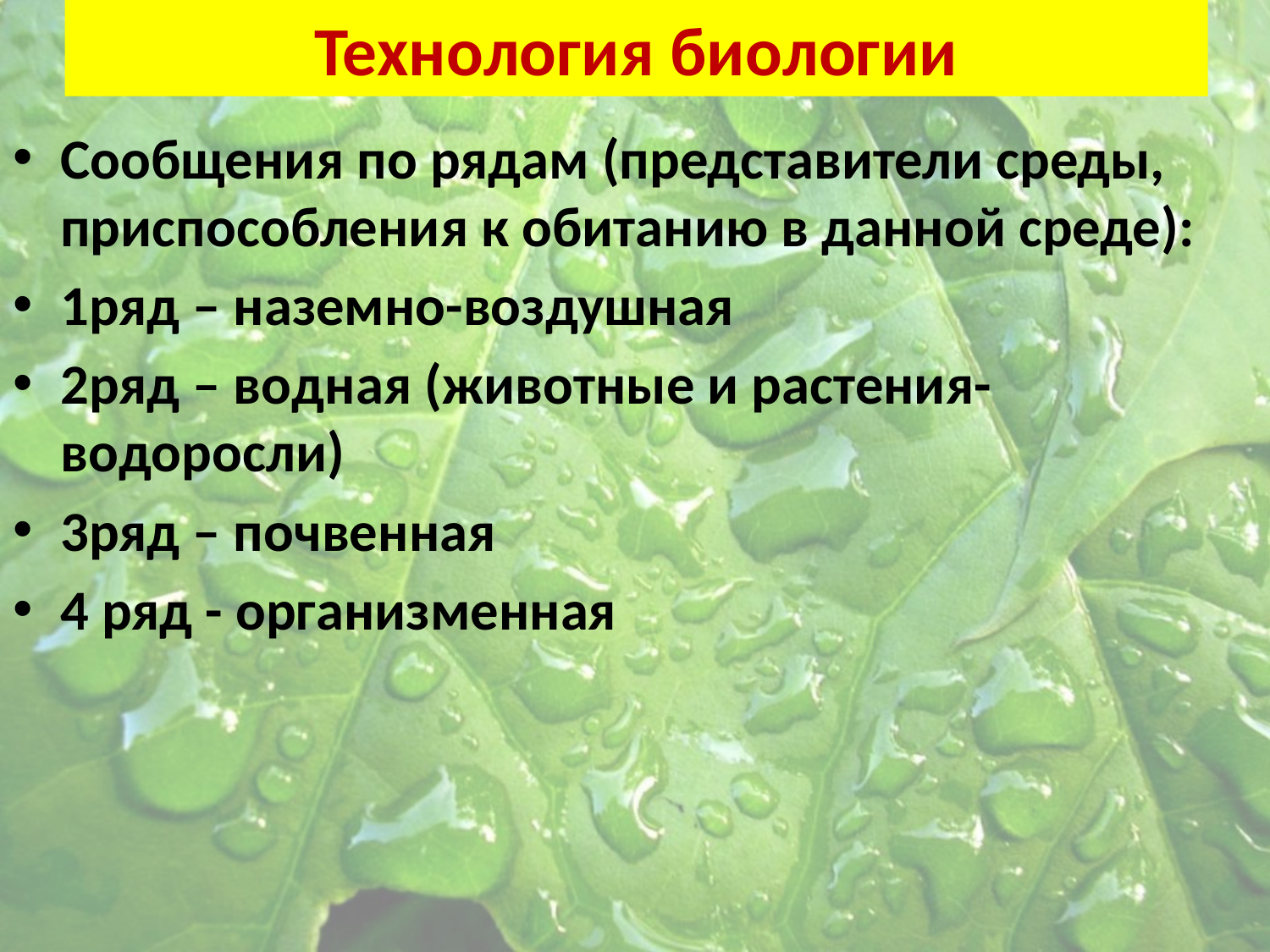

# Технология биологии
Сообщения по рядам (представители среды, приспособления к обитанию в данной среде):
1ряд – наземно-воздушная
2ряд – водная (животные и растения-водоросли)
3ряд – почвенная
4 ряд - организменная